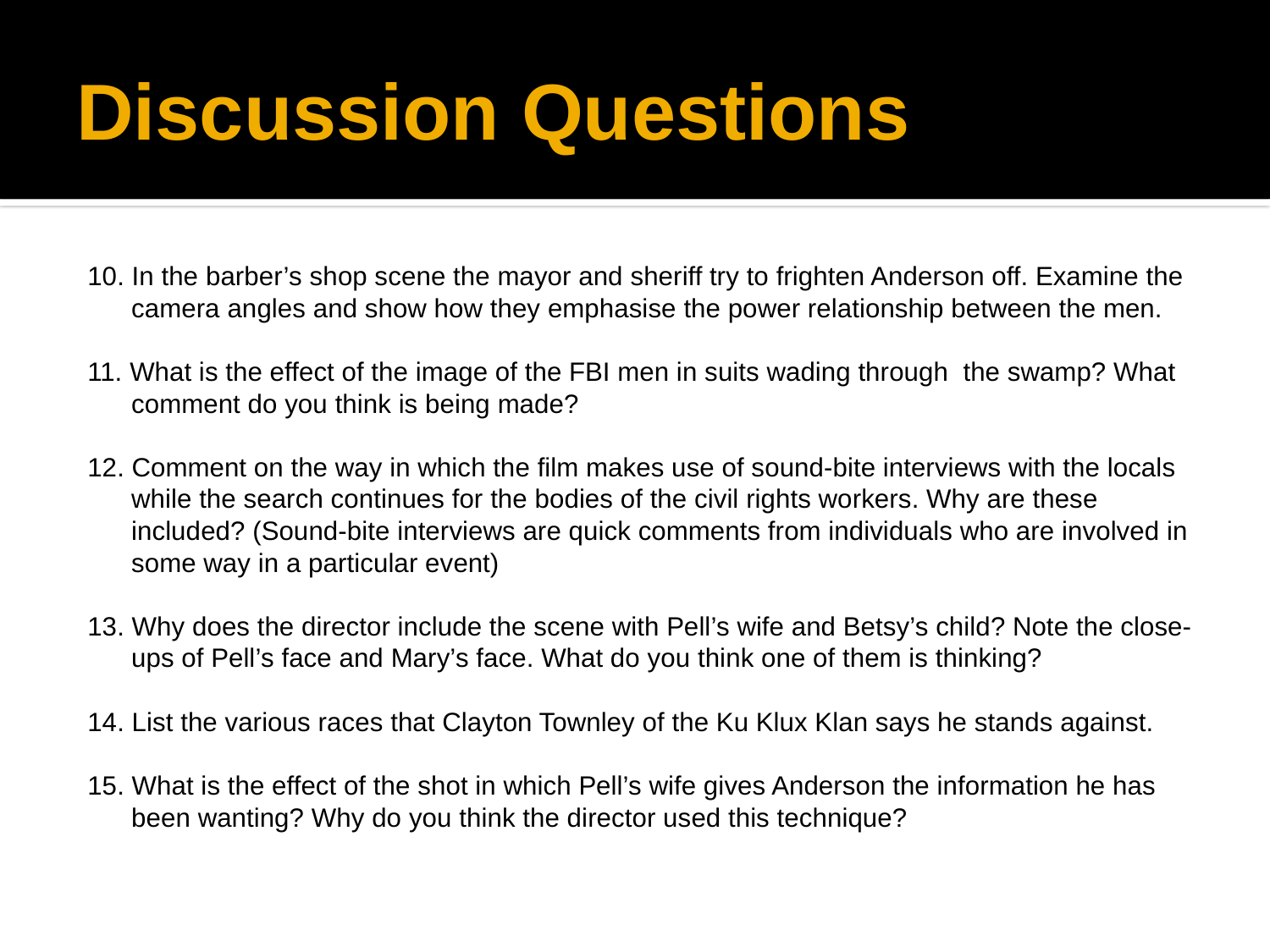

# Discussion Questions
10. In the barber’s shop scene the mayor and sheriff try to frighten Anderson off. Examine the camera angles and show how they emphasise the power relationship between the men.

11. What is the effect of the image of the FBI men in suits wading through  the swamp? What comment do you think is being made?

12. Comment on the way in which the film makes use of sound-bite interviews with the locals while the search continues for the bodies of the civil rights workers. Why are these included? (Sound-bite interviews are quick comments from individuals who are involved in some way in a particular event)

13. Why does the director include the scene with Pell’s wife and Betsy’s child? Note the close-ups of Pell’s face and Mary’s face. What do you think one of them is thinking?

14. List the various races that Clayton Townley of the Ku Klux Klan says he stands against.

15. What is the effect of the shot in which Pell’s wife gives Anderson the information he has been wanting? Why do you think the director used this technique?